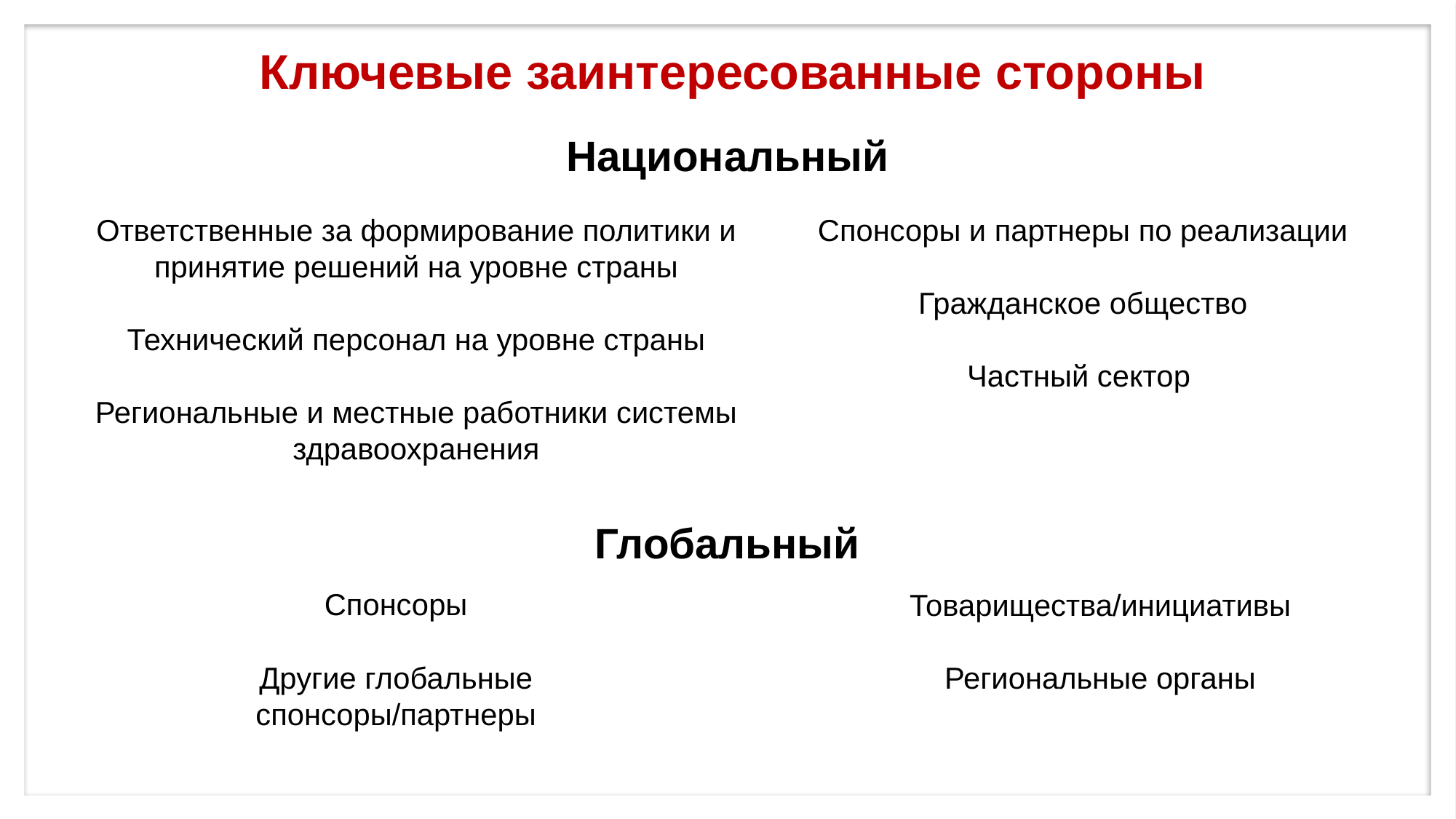

# Ключевые заинтересованные стороны
Национальный
Ответственные за формирование политики и принятие решений на уровне страны

Технический персонал на уровне страны

Региональные и местные работники системы здравоохранения

Спонсоры и партнеры по реализации

Гражданское общество

Частный сектор
Глобальный
Спонсоры

Другие глобальные спонсоры/партнеры
Товарищества/инициативы

Региональные органы